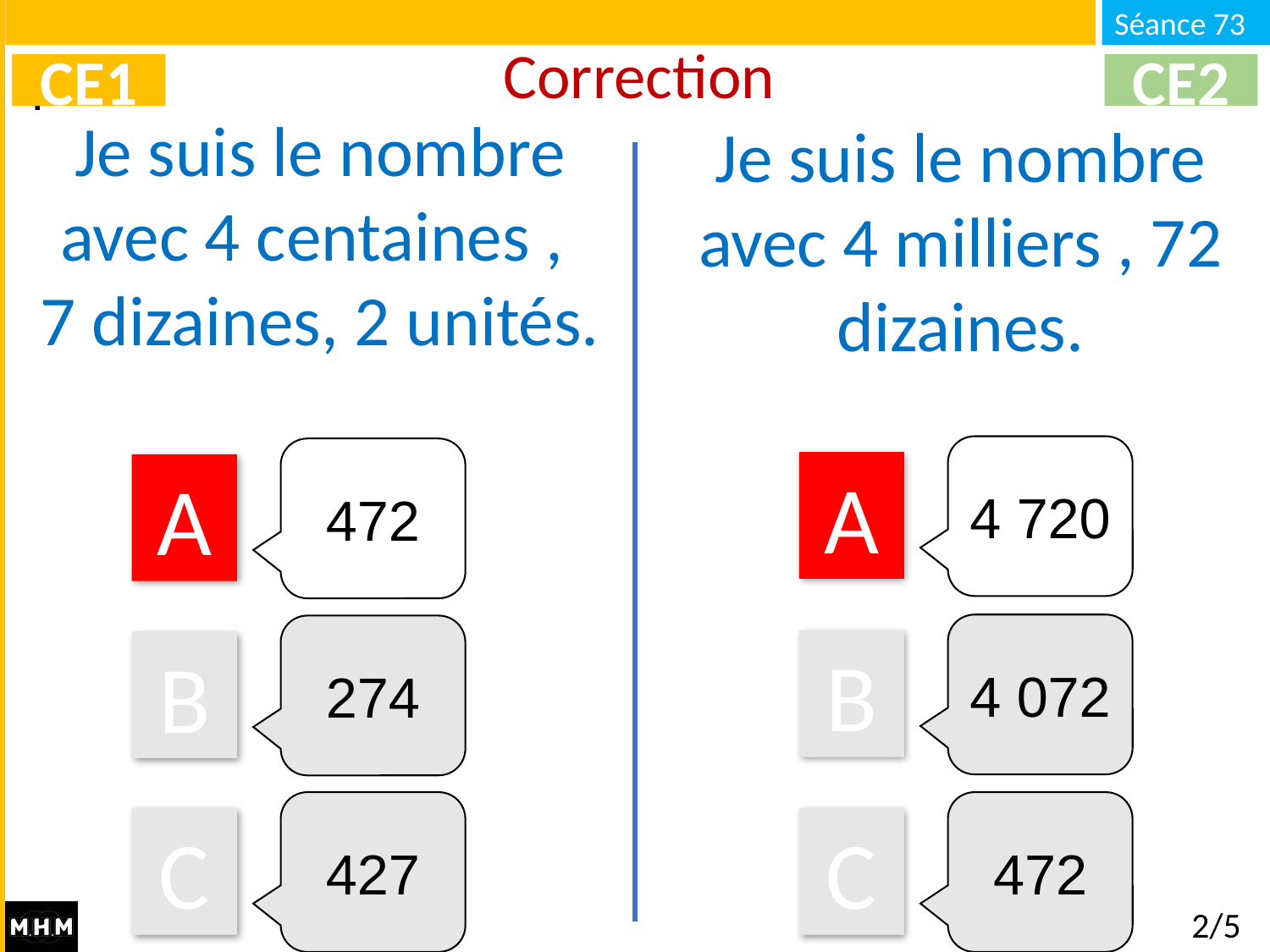

Correction
CE1
CE2
Je suis le nombre avec 4 centaines ,
7 dizaines, 2 unités.
Je suis le nombre avec 4 milliers , 72 dizaines.
4 720
472
A
A
4 072
274
B
B
427
472
C
C
2/5